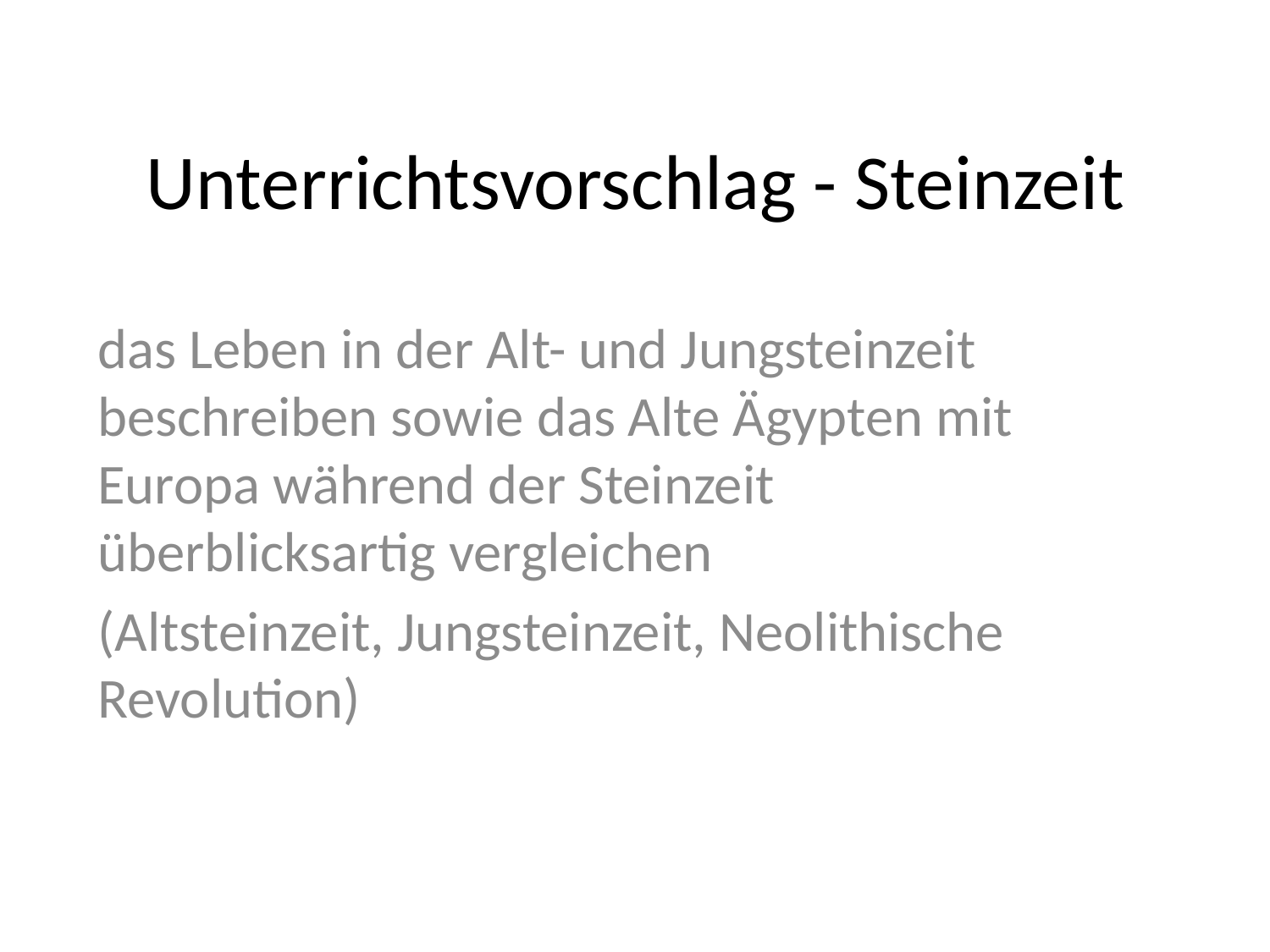

# Unterrichtsvorschlag - Steinzeit
das Leben in der Alt- und Jungsteinzeit  beschreiben sowie das Alte Ägypten mit Europa während der Steinzeit überblicksartig vergleichen
(Altsteinzeit, Jungsteinzeit, Neolithische Revolution)